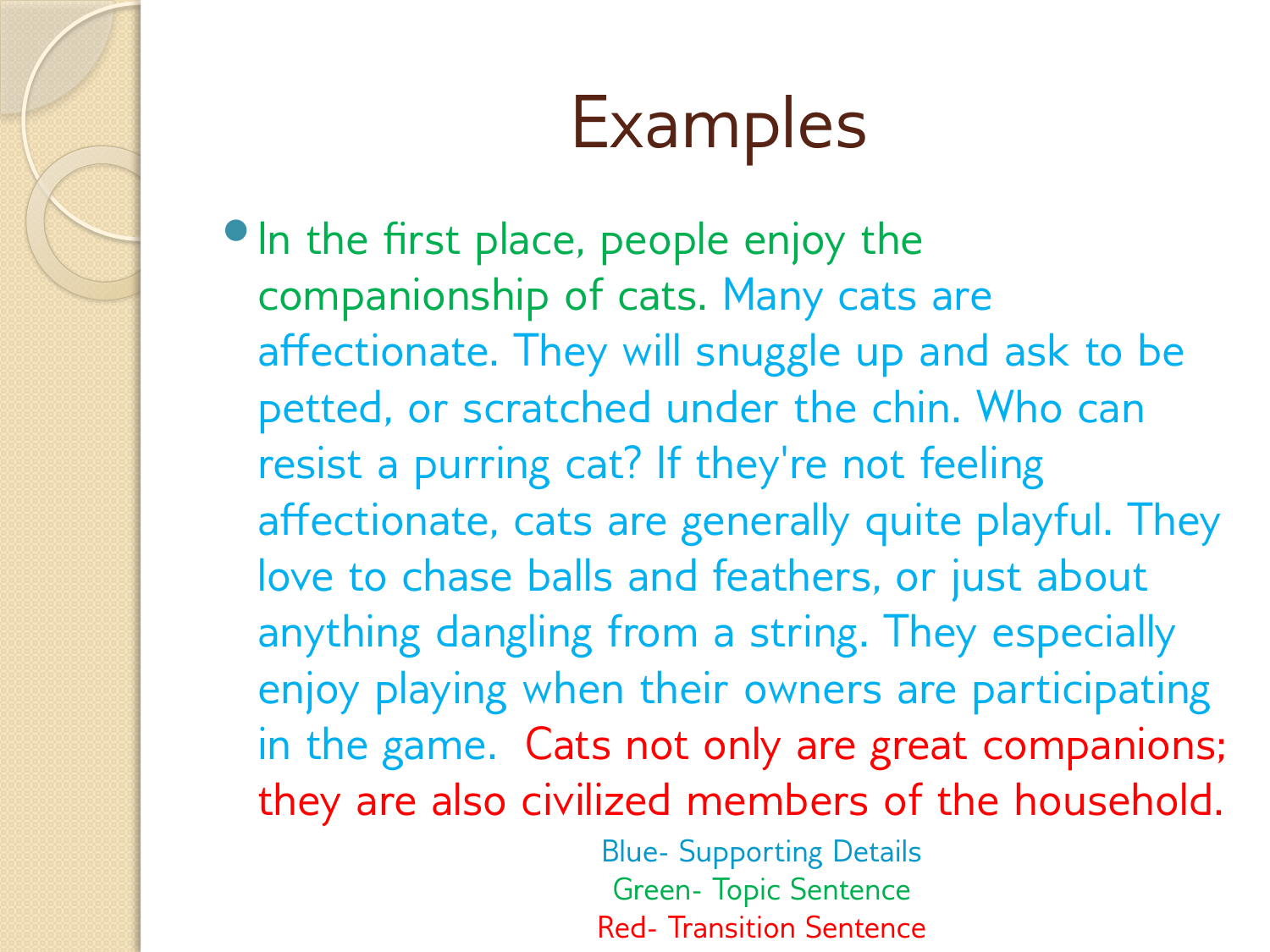

# Examples
In the first place, people enjoy the companionship of cats. Many cats are affectionate. They will snuggle up and ask to be petted, or scratched under the chin. Who can resist a purring cat? If they're not feeling affectionate, cats are generally quite playful. They love to chase balls and feathers, or just about anything dangling from a string. They especially enjoy playing when their owners are participating in the game.  Cats not only are great companions; they are also civilized members of the household.

Blue- Supporting Details
Green- Topic Sentence
Red- Transition Sentence